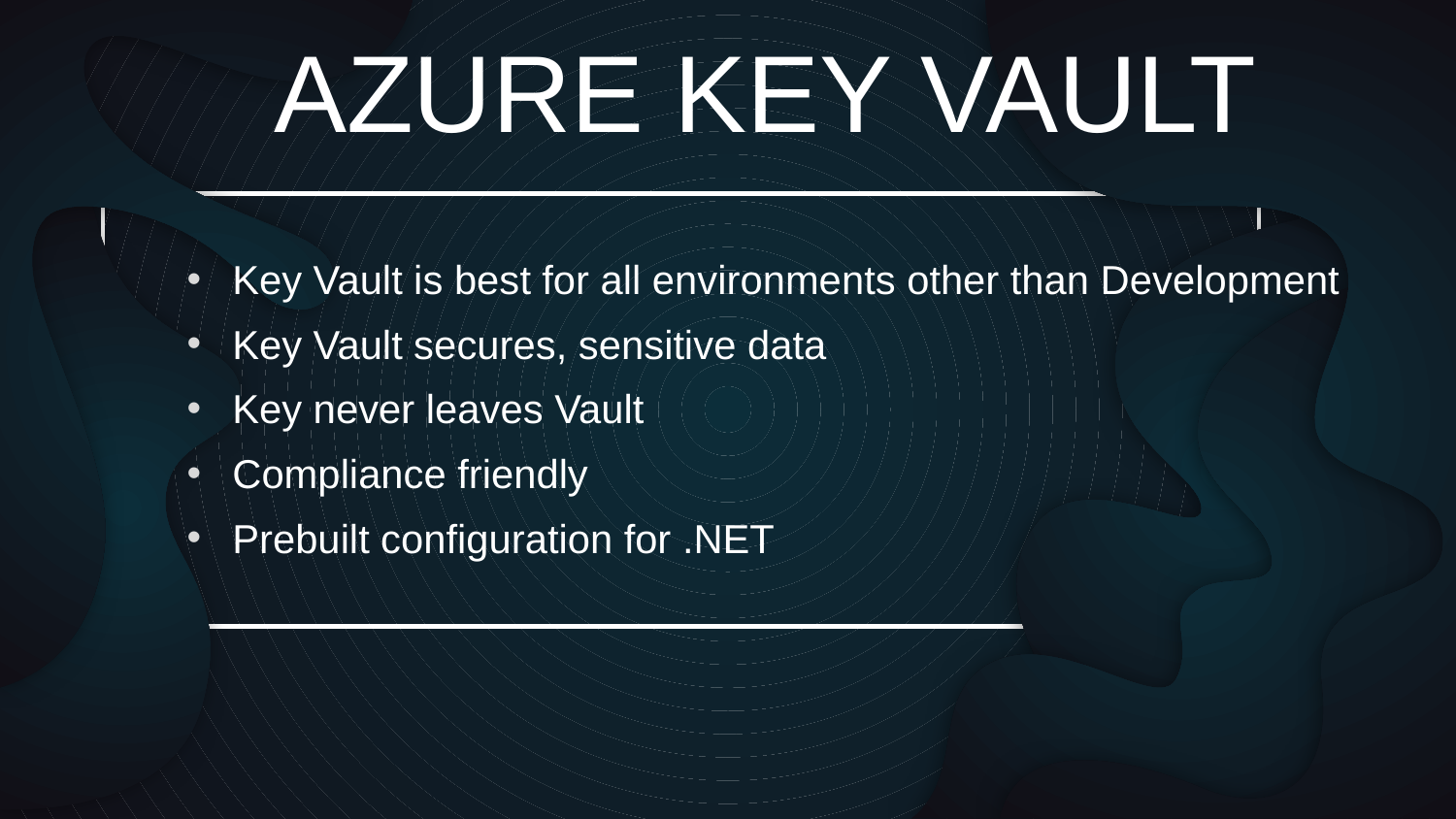

# AZURE KEY VAULT
Key Vault is best for all environments other than Development
Key Vault secures, sensitive data
Key never leaves Vault
Compliance friendly
Prebuilt configuration for .NET